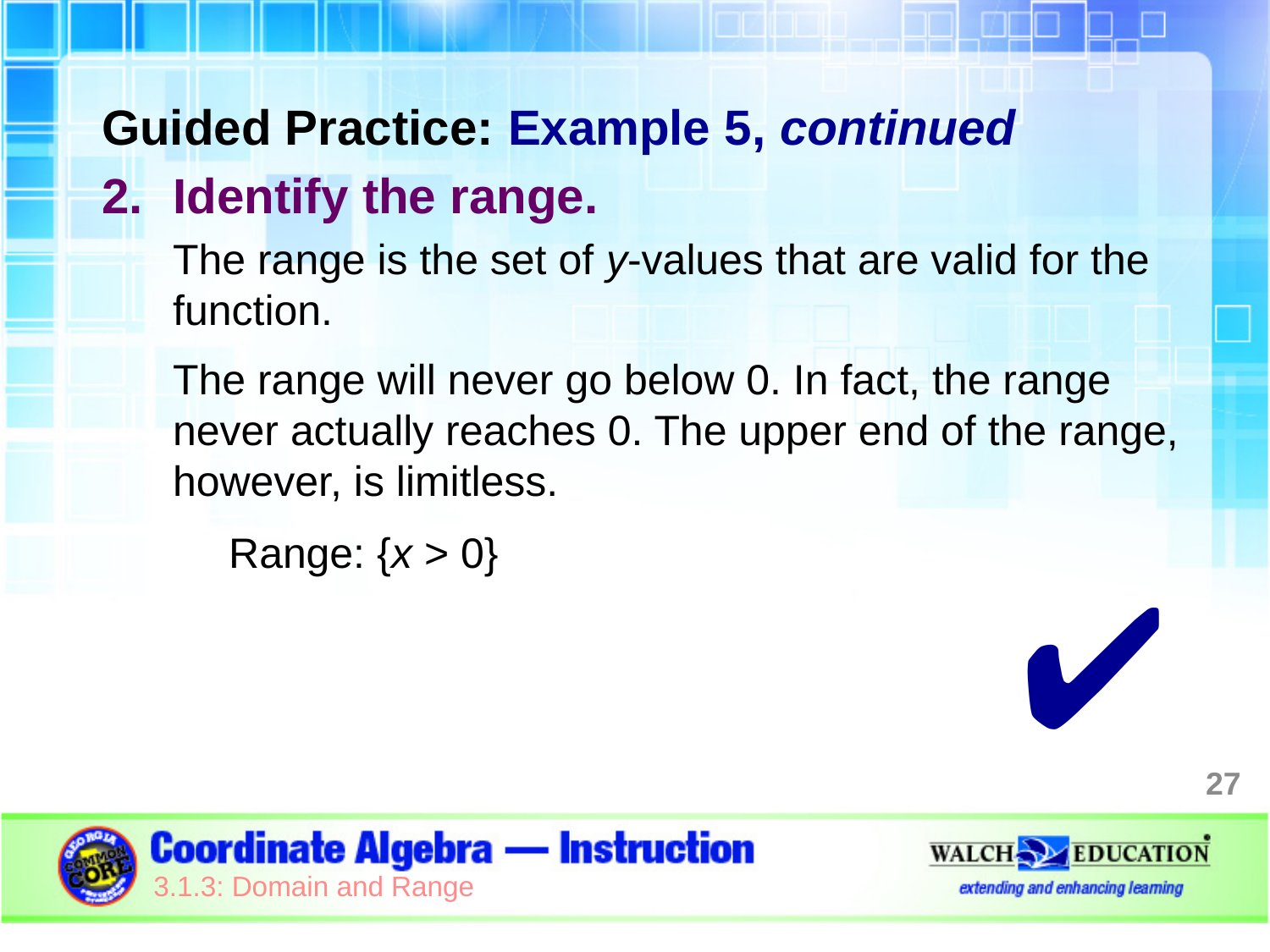

Guided Practice: Example 5, continued
Identify the range.
The range is the set of y-values that are valid for the function.
The range will never go below 0. In fact, the range never actually reaches 0. The upper end of the range, however, is limitless.
Range: {x > 0}
✔
27
3.1.3: Domain and Range